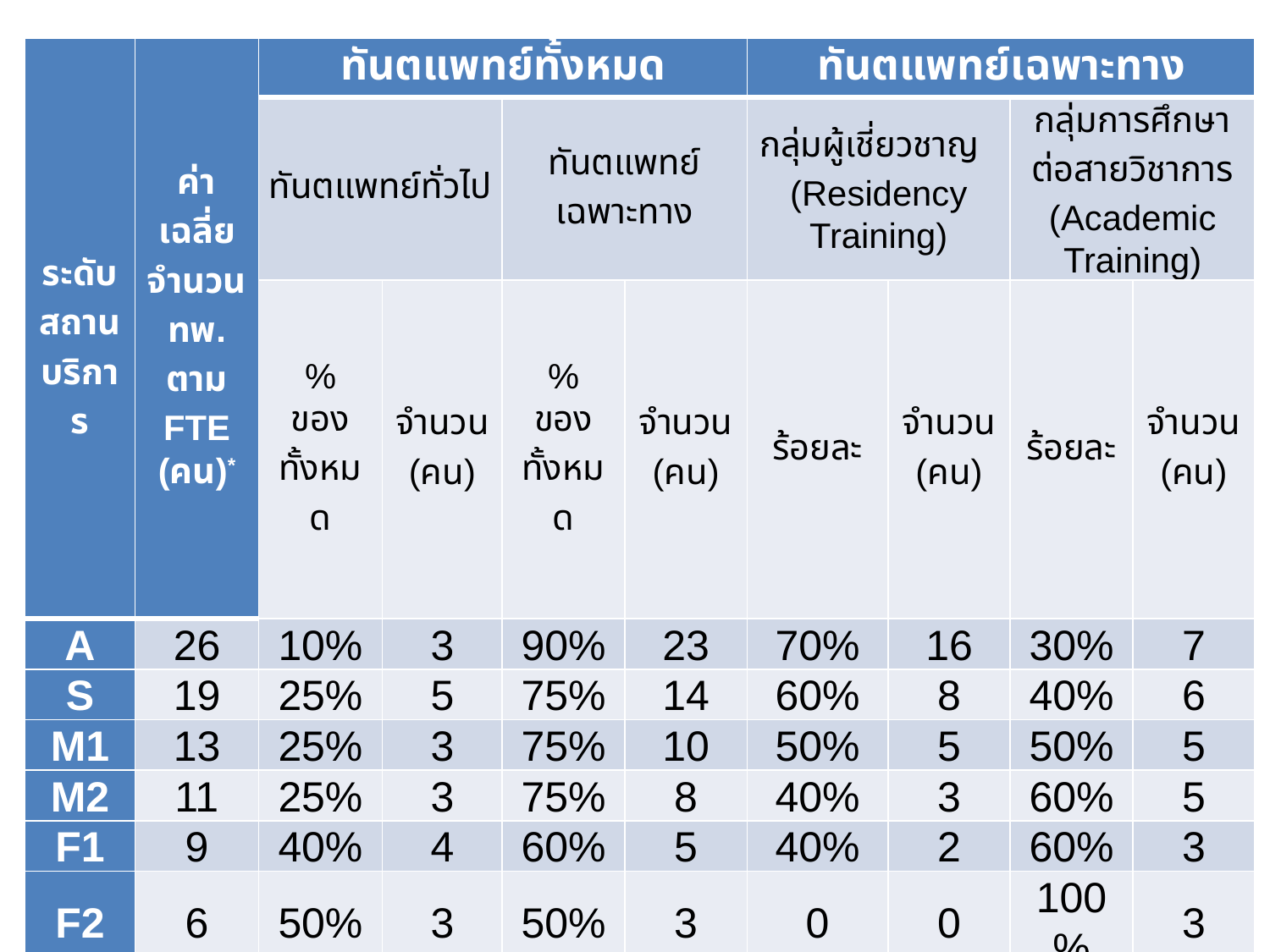

| ระดับสถานบริการ | ค่าเฉลี่ยจำนวน ทพ. ตาม FTE (คน)\* | ทันตแพทย์ทั้งหมด |  |  |  | ทันตแพทย์เฉพาะทาง |  |  |  |
| --- | --- | --- | --- | --- | --- | --- | --- | --- | --- |
|  |  | ทันตแพทย์ทั่วไป |  | ทันตแพทย์เฉพาะทาง |  | กลุ่มผู้เชี่ยวชาญ (Residency Training) |  | กลุ่มการศึกษาต่อสายวิชาการ (Academic Training) |  |
|  |  | % ของทั้งหมด | จำนวน (คน) | % ของทั้งหมด | จำนวน (คน) | ร้อยละ | จำนวน (คน) | ร้อยละ | จำนวน (คน) |
| A | 26 | 10% | 3 | 90% | 23 | 70% | 16 | 30% | 7 |
| S | 19 | 25% | 5 | 75% | 14 | 60% | 8 | 40% | 6 |
| M1 | 13 | 25% | 3 | 75% | 10 | 50% | 5 | 50% | 5 |
| M2 | 11 | 25% | 3 | 75% | 8 | 40% | 3 | 60% | 5 |
| F1 | 9 | 40% | 4 | 60% | 5 | 40% | 2 | 60% | 3 |
| F2 | 6 | 50% | 3 | 50% | 3 | 0 | 0 | 100% | 3 |
| F3 | 3 | 50% | 2 | 50% | 1 | 0 | 0 | 100% | 1 |